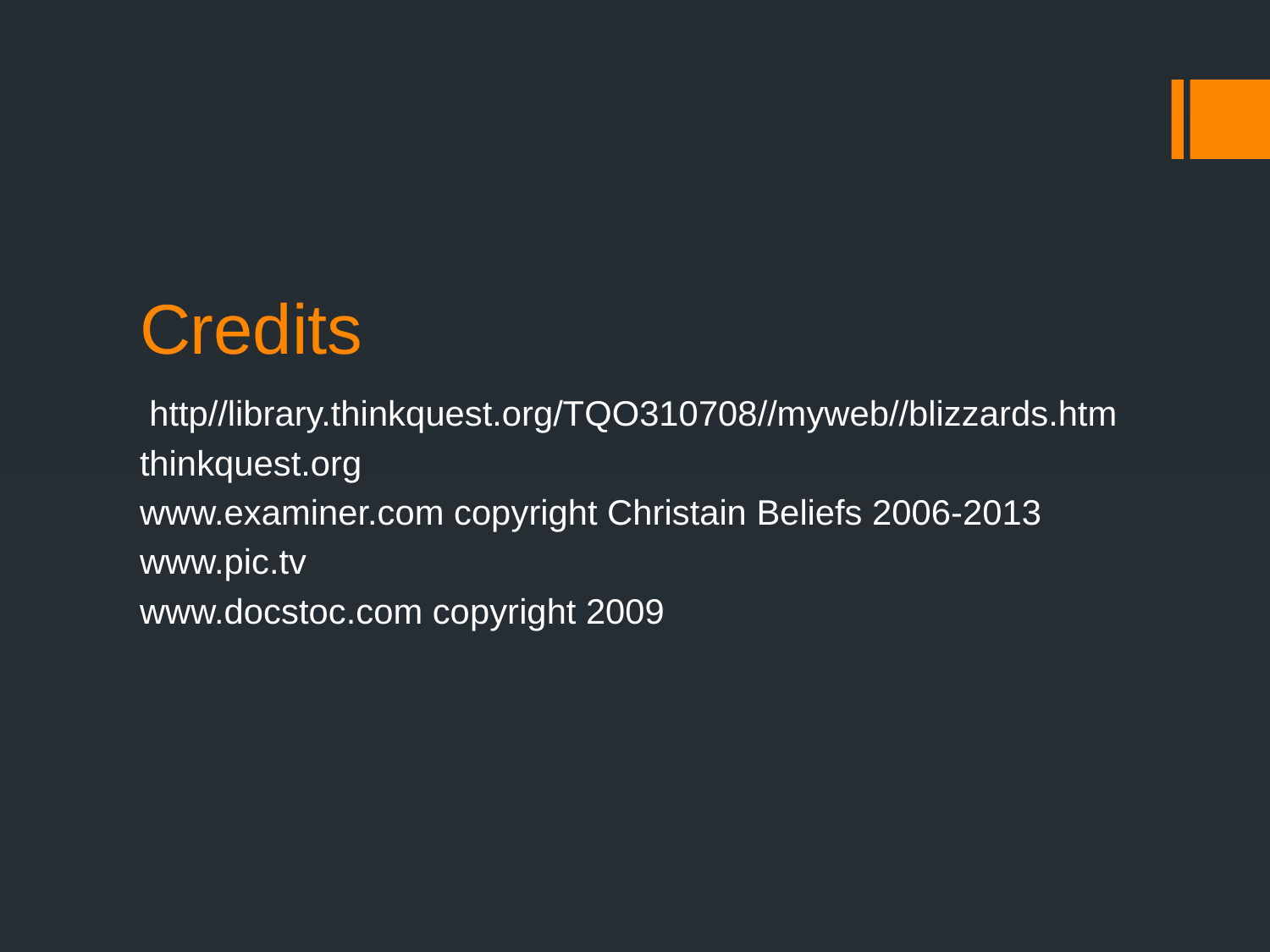

# Credits
 http//library.thinkquest.org/TQO310708//myweb//blizzards.htm
thinkquest.org
www.examiner.com copyright Christain Beliefs 2006-2013
www.pic.tv
www.docstoc.com copyright 2009